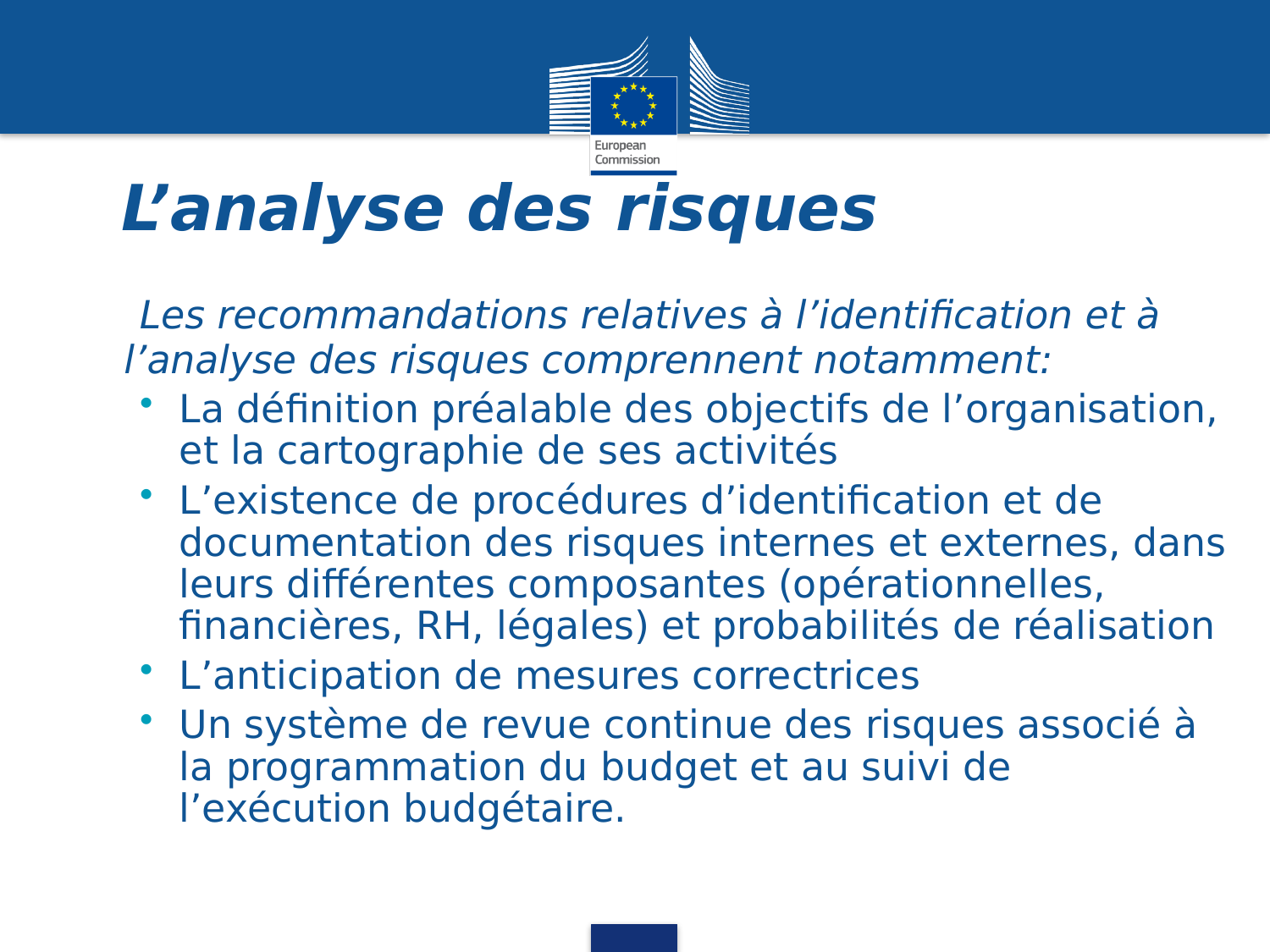

# L’analyse des risques
 Les recommandations relatives à l’identification et à l’analyse des risques comprennent notamment:
La définition préalable des objectifs de l’organisation, et la cartographie de ses activités
L’existence de procédures d’identification et de documentation des risques internes et externes, dans leurs différentes composantes (opérationnelles, financières, RH, légales) et probabilités de réalisation
L’anticipation de mesures correctrices
Un système de revue continue des risques associé à la programmation du budget et au suivi de l’exécution budgétaire.